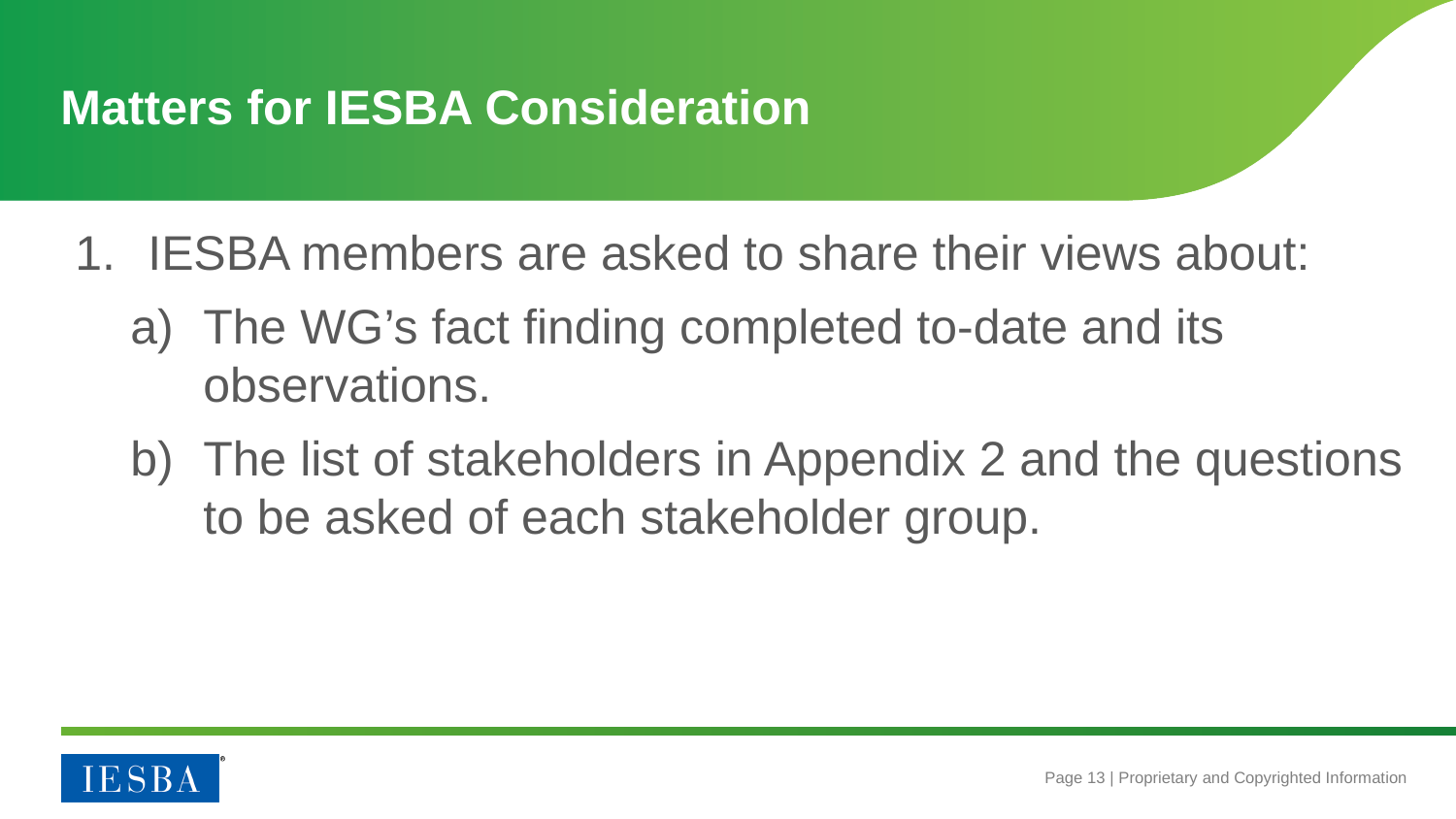

# Matters for IESBA Consideration
IESBA members are asked to share their views about:
The WG’s fact finding completed to-date and its observations.
The list of stakeholders in Appendix 2 and the questions to be asked of each stakeholder group.